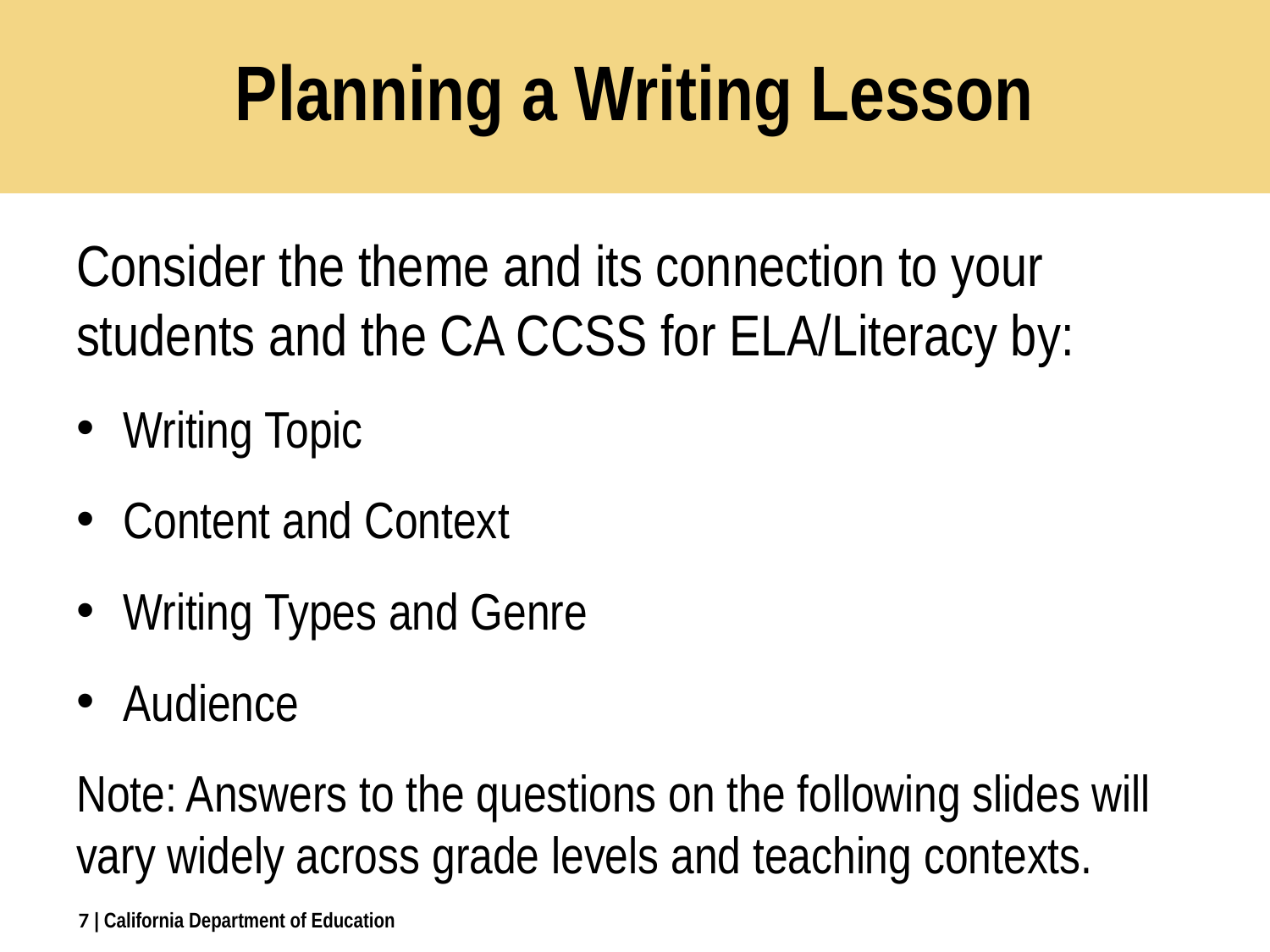

# Planning a Writing Lesson
Consider the theme and its connection to your students and the CA CCSS for ELA/Literacy by:
Writing Topic
Content and Context
Writing Types and Genre
Audience
Note: Answers to the questions on the following slides will vary widely across grade levels and teaching contexts.

7
| California Department of Education